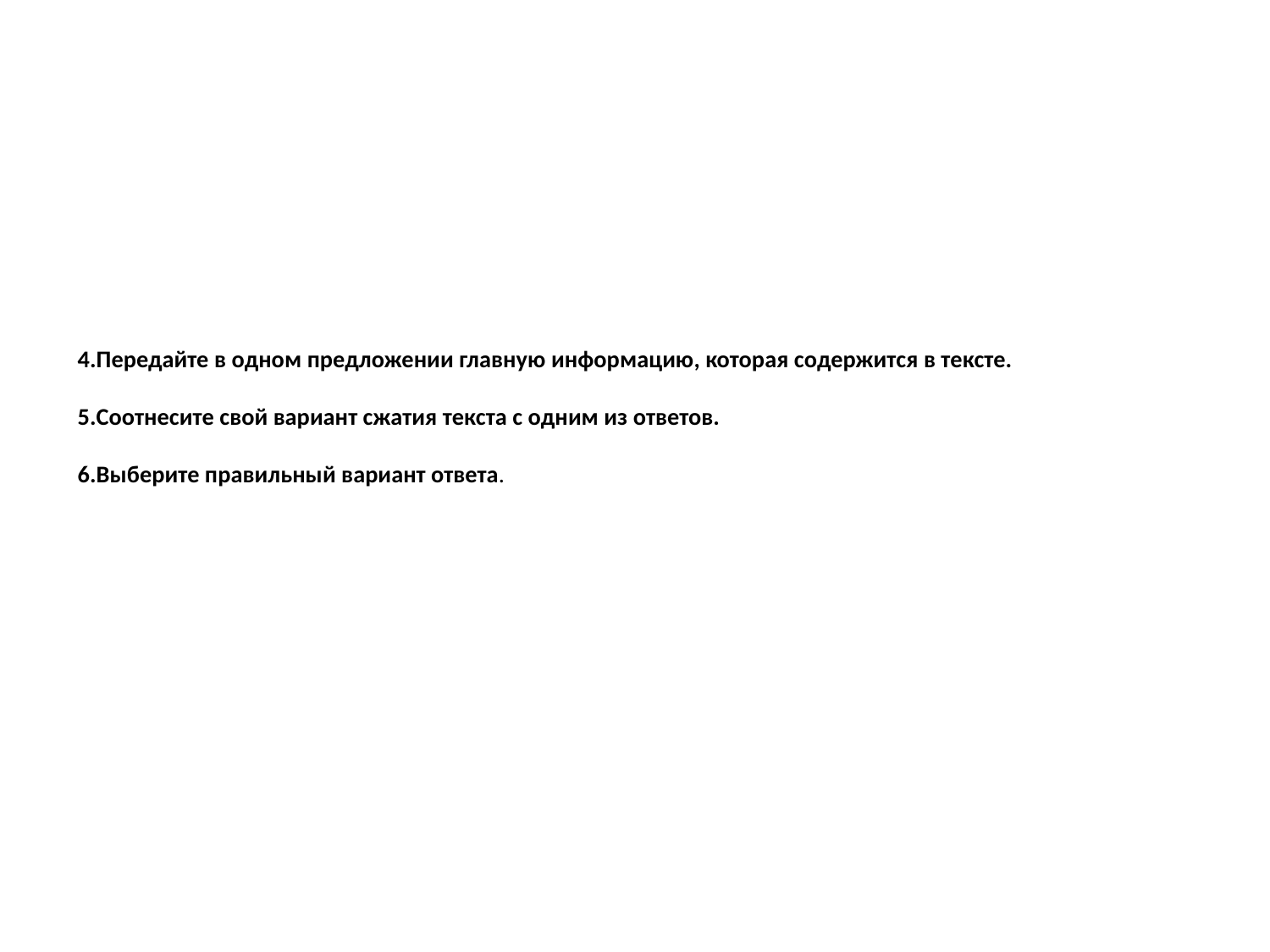

# 4.Передайте в одном предложении главную информацию, которая содержится в тексте. 5.Соотнесите свой вариант сжатия текста с одним из ответов. 6.Выберите правильный вариант ответа.